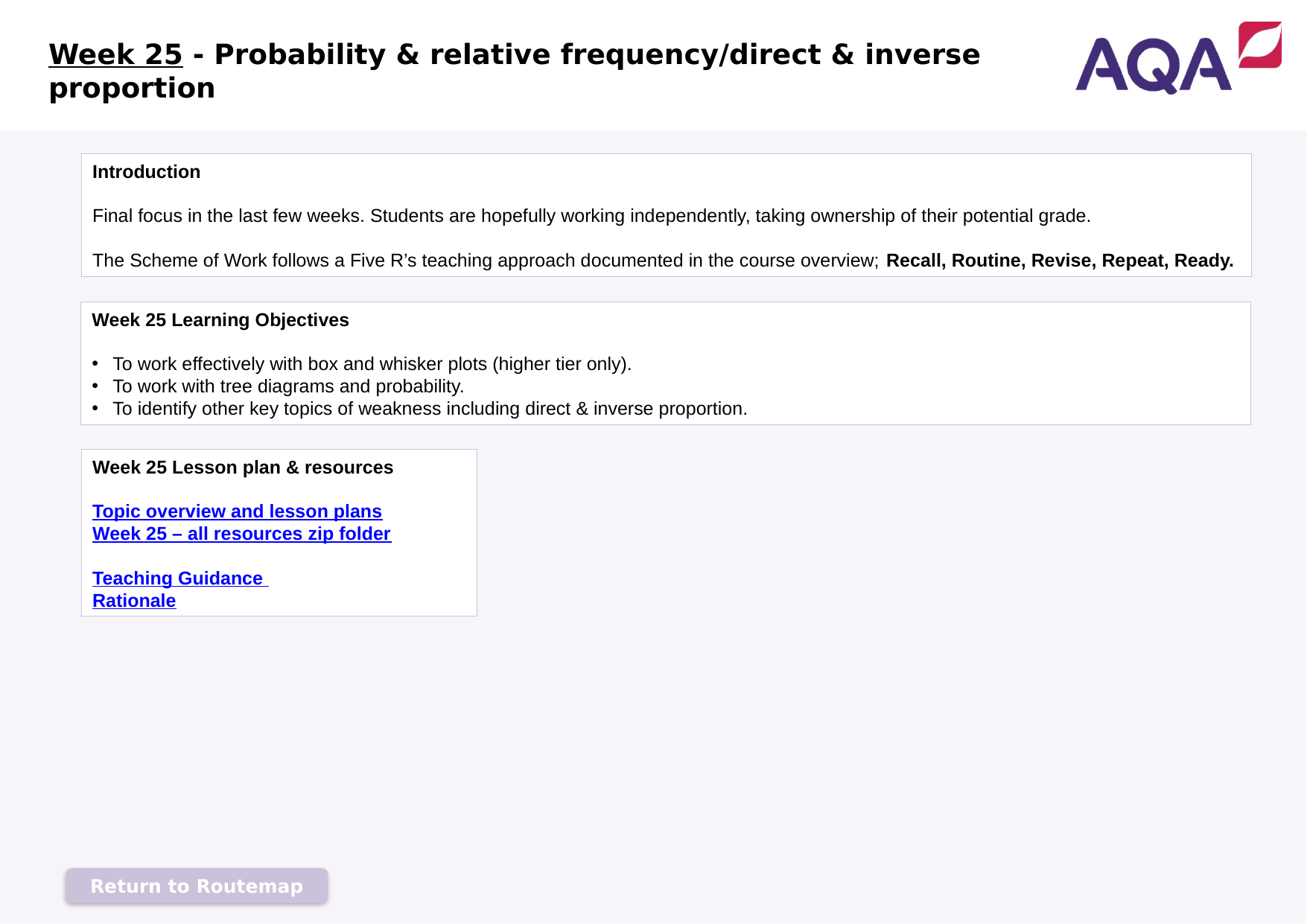

Week 25 - Probability & relative frequency/direct & inverse proportion

Introduction

Final focus in the last few weeks. Students are hopefully working independently, taking ownership of their potential grade.

The Scheme of Work follows a Five R’s teaching approach documented in the course overview; Recall, Routine, Revise, Repeat, Ready.
Week 25 Learning Objectives

To work effectively with box and whisker plots (higher tier only).
To work with tree diagrams and probability.
To identify other key topics of weakness including direct & inverse proportion.
Week 25 Lesson plan & resources

Topic overview and lesson plans
Week 25 – all resources zip folder

Teaching Guidance
Rationale